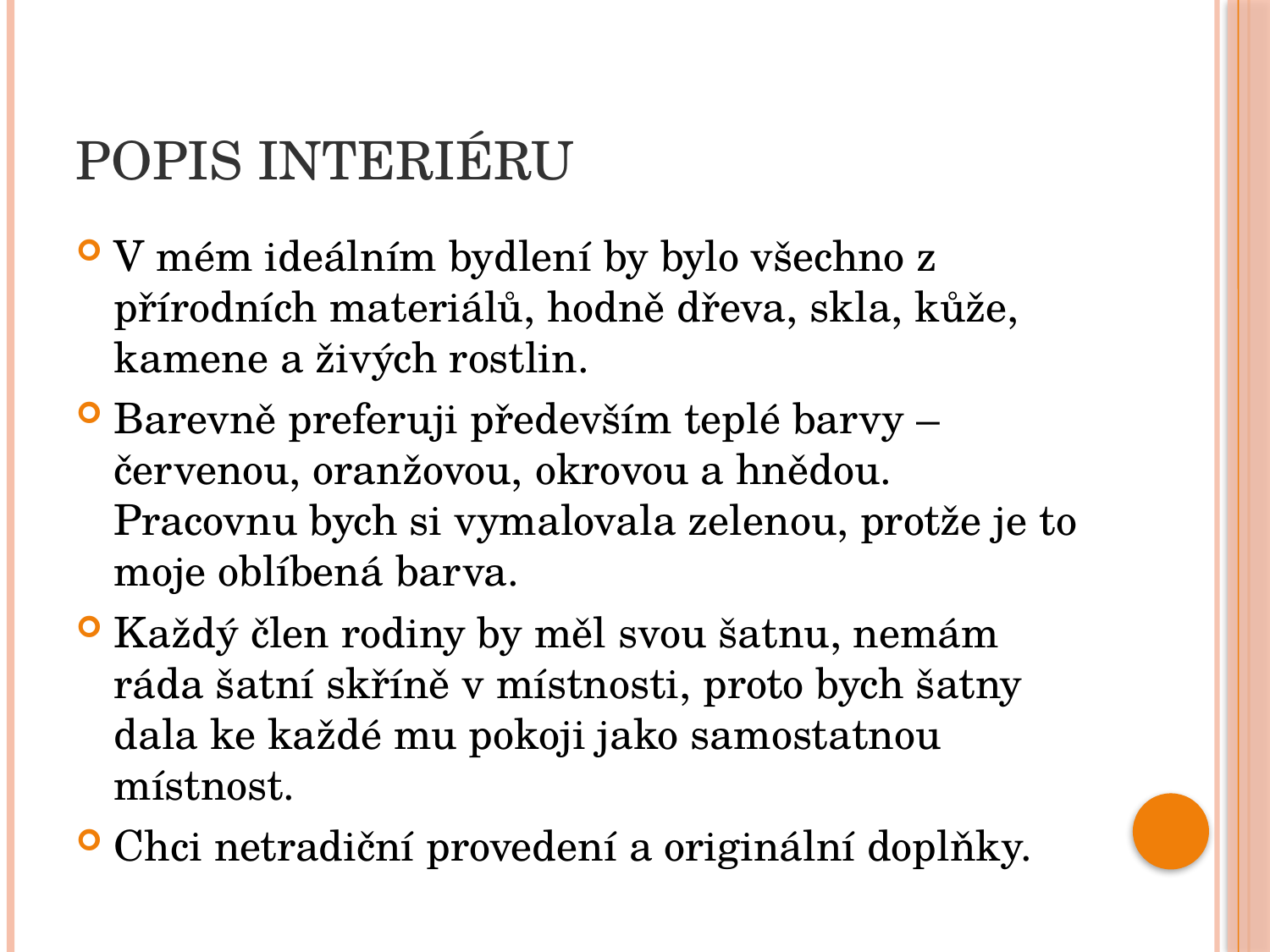

# Popis interiéru
V mém ideálním bydlení by bylo všechno z přírodních materiálů, hodně dřeva, skla, kůže, kamene a živých rostlin.
Barevně preferuji především teplé barvy – červenou, oranžovou, okrovou a hnědou.  Pracovnu bych si vymalovala zelenou, protže je to moje oblíbená barva.
Každý člen rodiny by měl svou šatnu, nemám ráda šatní skříně v místnosti, proto bych šatny dala ke každé mu pokoji jako samostatnou místnost.
Chci netradiční provedení a originální doplňky.